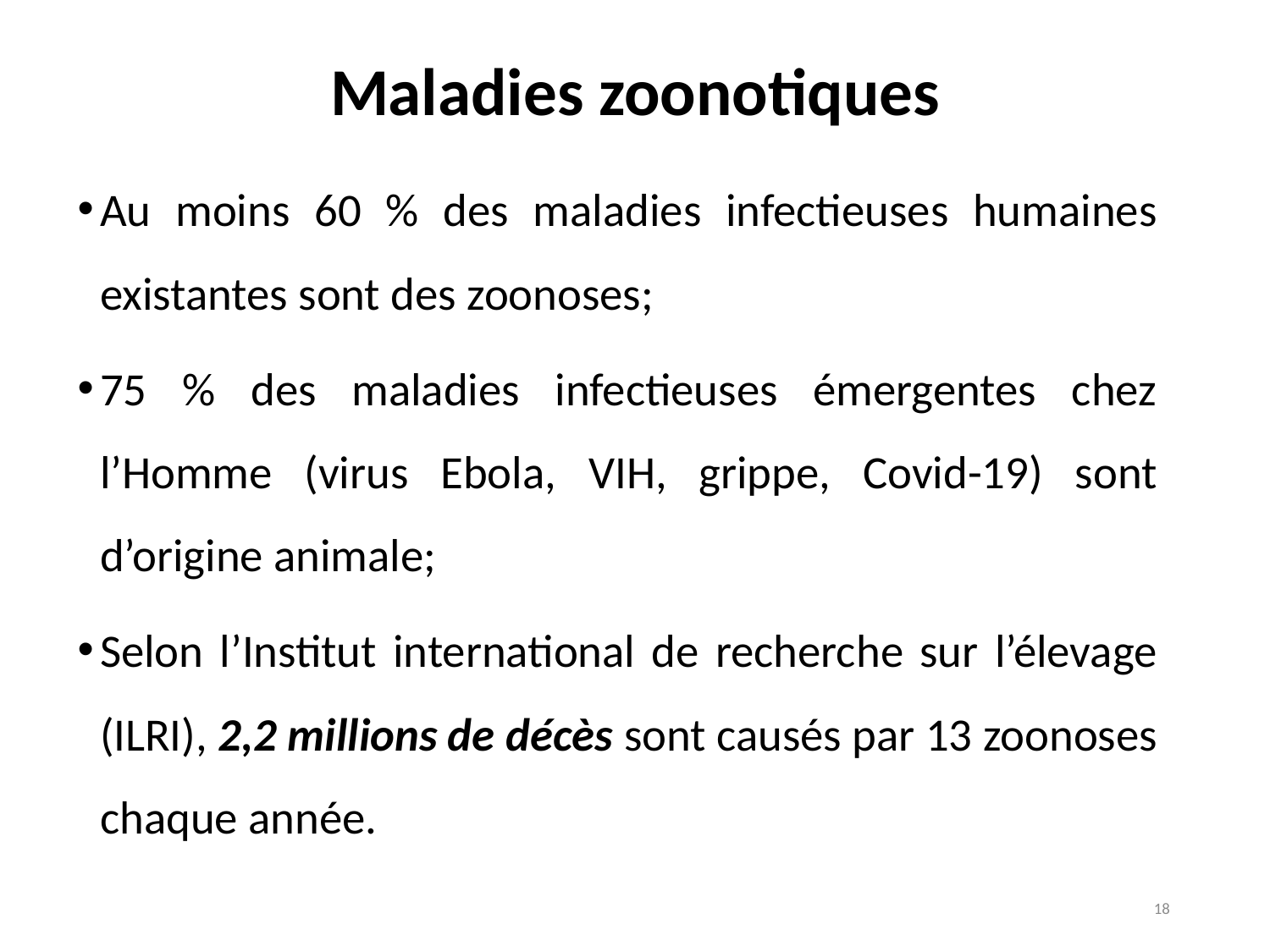

# Maladies zoonotiques
Au moins 60 % des maladies infectieuses humaines existantes sont des zoonoses;
75 % des maladies infectieuses émergentes chez l’Homme (virus Ebola, VIH, grippe, Covid-19) sont d’origine animale;
Selon l’Institut international de recherche sur l’élevage (ILRI), 2,2 millions de décès sont causés par 13 zoonoses chaque année.
18